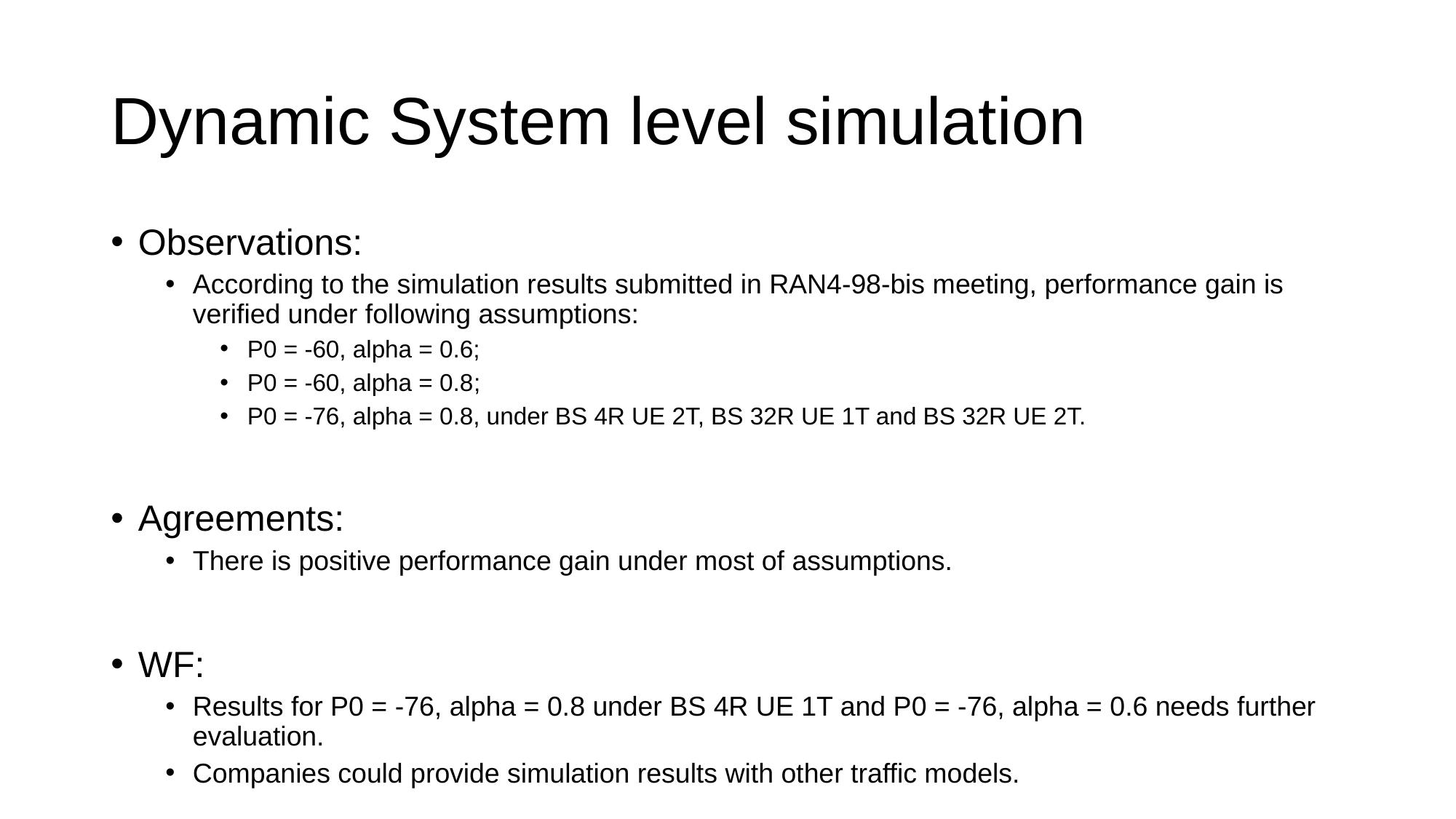

# Dynamic System level simulation
Observations:
According to the simulation results submitted in RAN4-98-bis meeting, performance gain is verified under following assumptions:
P0 = -60, alpha = 0.6;
P0 = -60, alpha = 0.8;
P0 = -76, alpha = 0.8, under BS 4R UE 2T, BS 32R UE 1T and BS 32R UE 2T.

Agreements:
There is positive performance gain under most of assumptions.

WF:
Results for P0 = -76, alpha = 0.8 under BS 4R UE 1T and P0 = -76, alpha = 0.6 needs further evaluation.
Companies could provide simulation results with other traffic models.